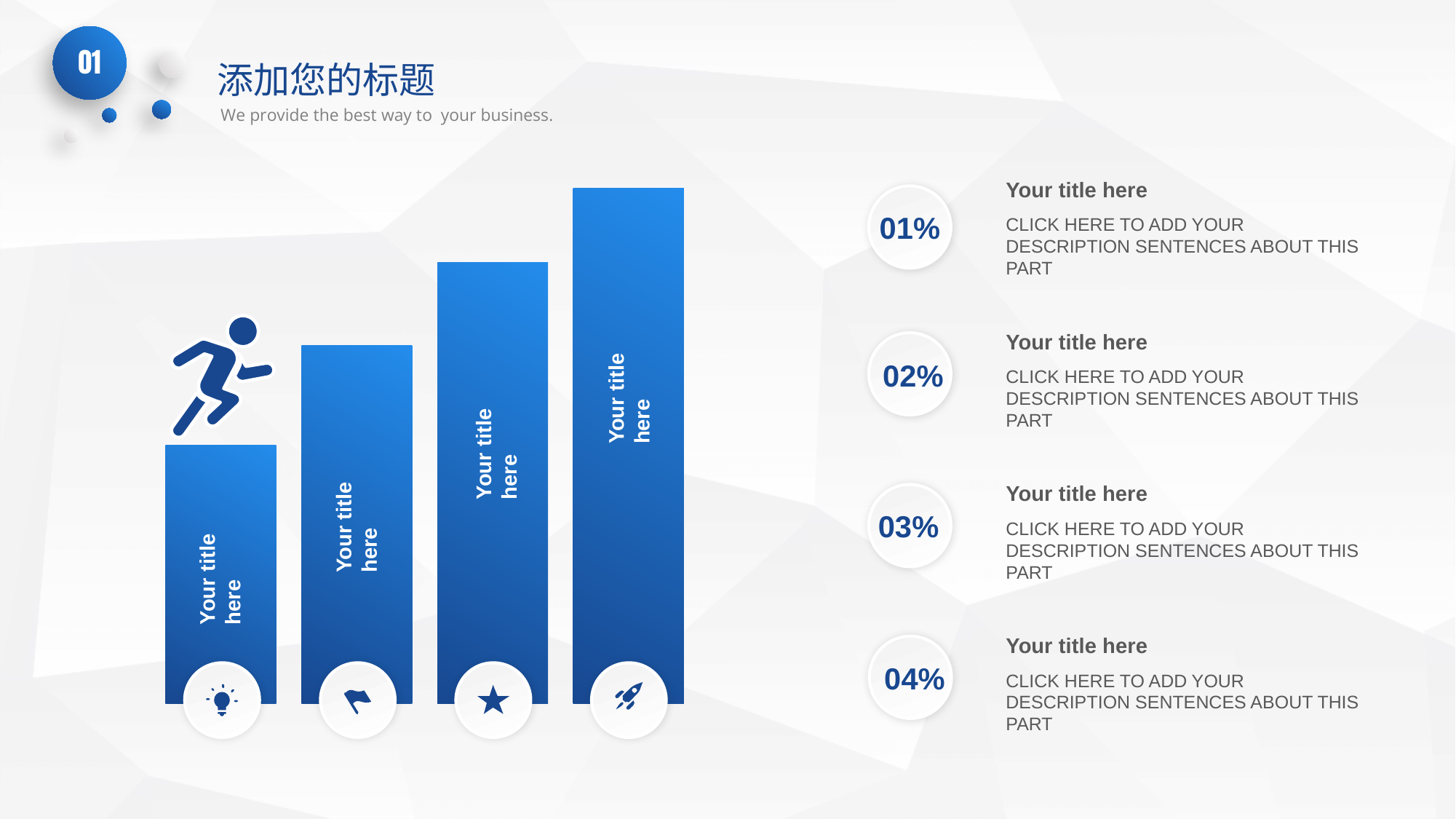

Your title here
CLICK HERE TO ADD YOUR DESCRIPTION SENTENCES ABOUT THIS PART

01%

Your title here
CLICK HERE TO ADD YOUR DESCRIPTION SENTENCES ABOUT THIS PART

Your title here

02%
Your title here

Your title here
Your title here
CLICK HERE TO ADD YOUR DESCRIPTION SENTENCES ABOUT THIS PART

03%
Your title here
Your title here
CLICK HERE TO ADD YOUR DESCRIPTION SENTENCES ABOUT THIS PART

04%